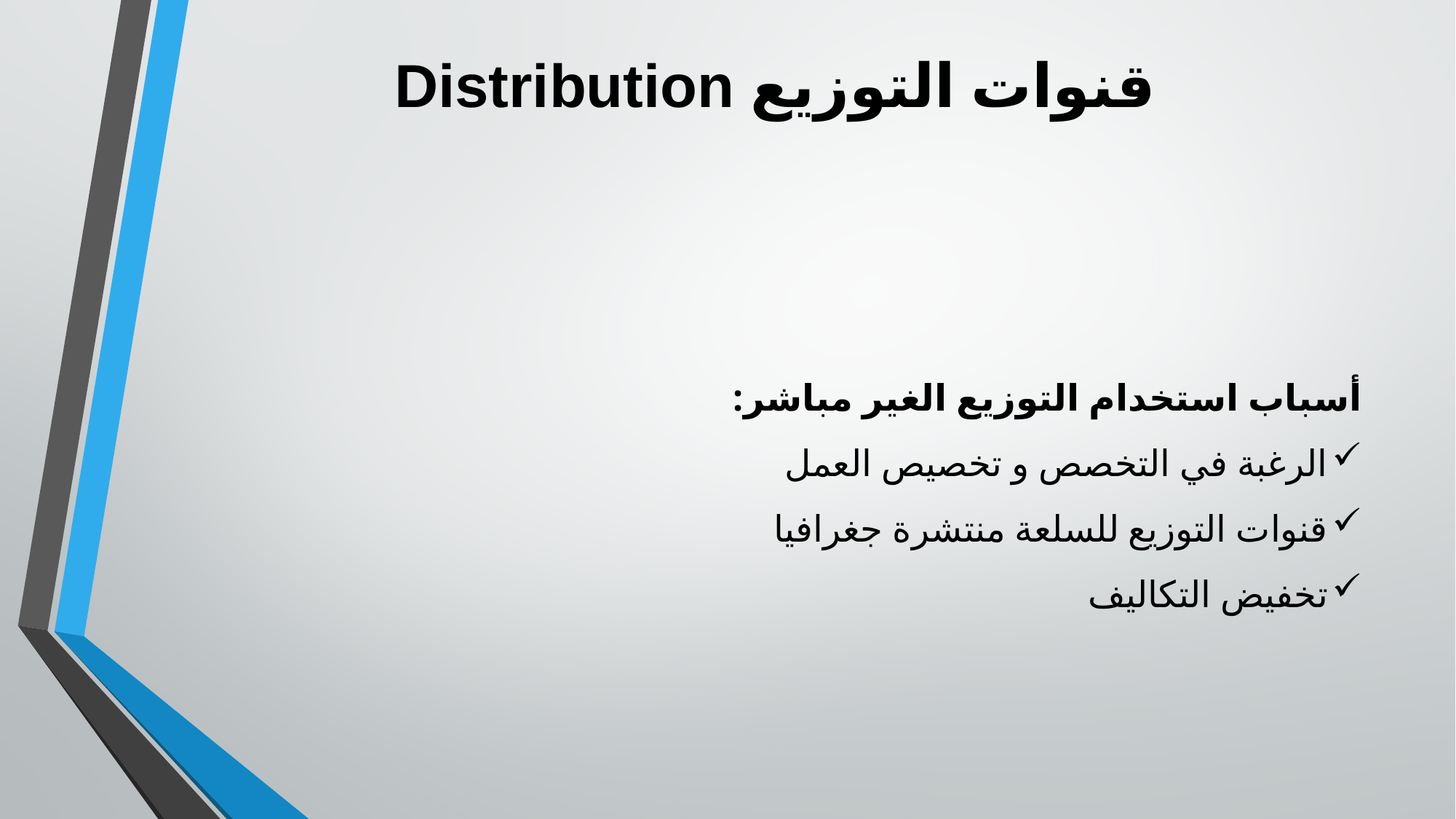

# قنوات التوزيع Distribution
أسباب استخدام التوزيع الغير مباشر:
الرغبة في التخصص و تخصيص العمل
قنوات التوزيع للسلعة منتشرة جغرافيا
تخفيض التكاليف